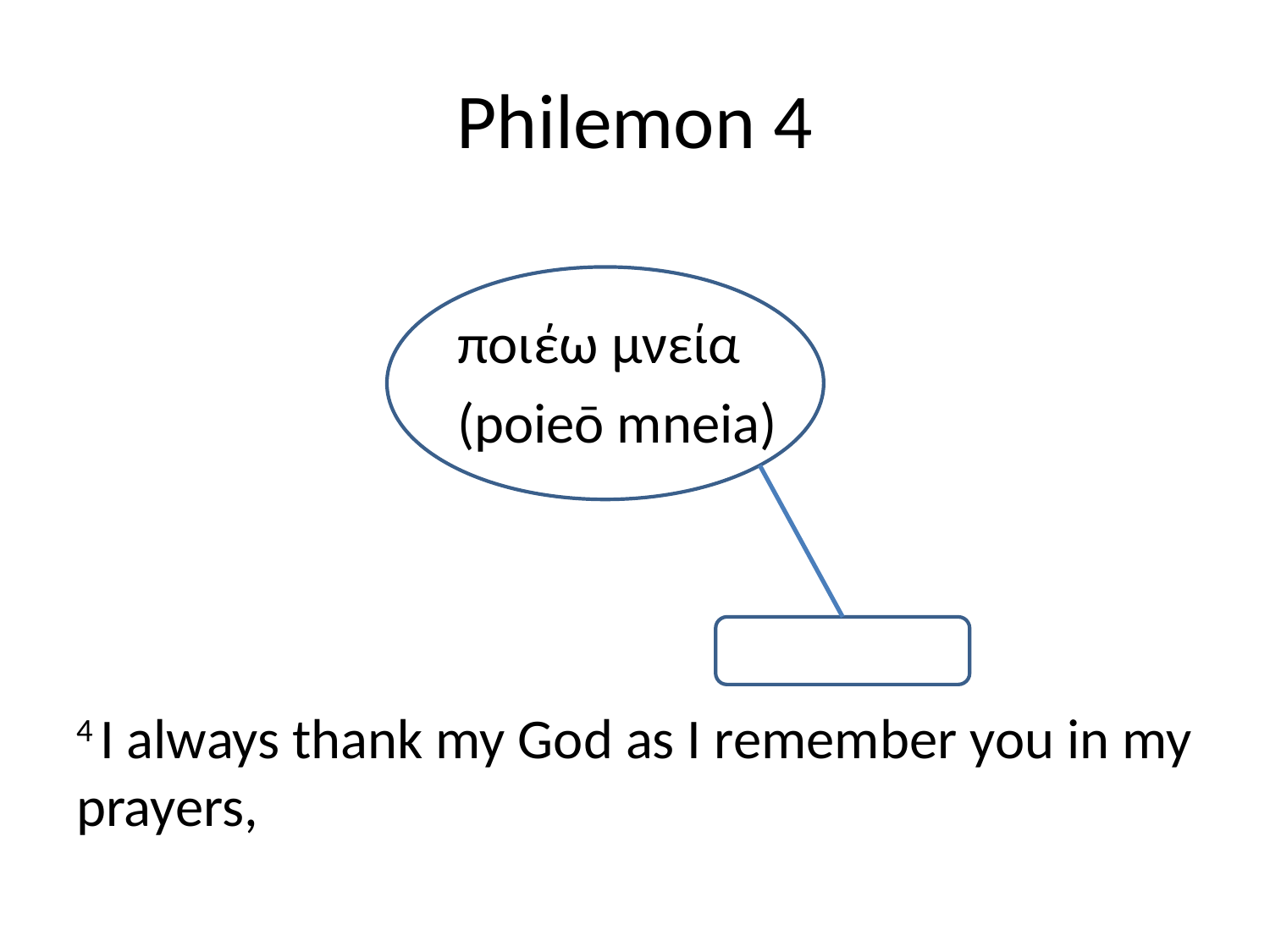

# Philemon 4

			ποιέω μνεία
			(poieō mneia)

4 I always thank my God as I remember you in my prayers,